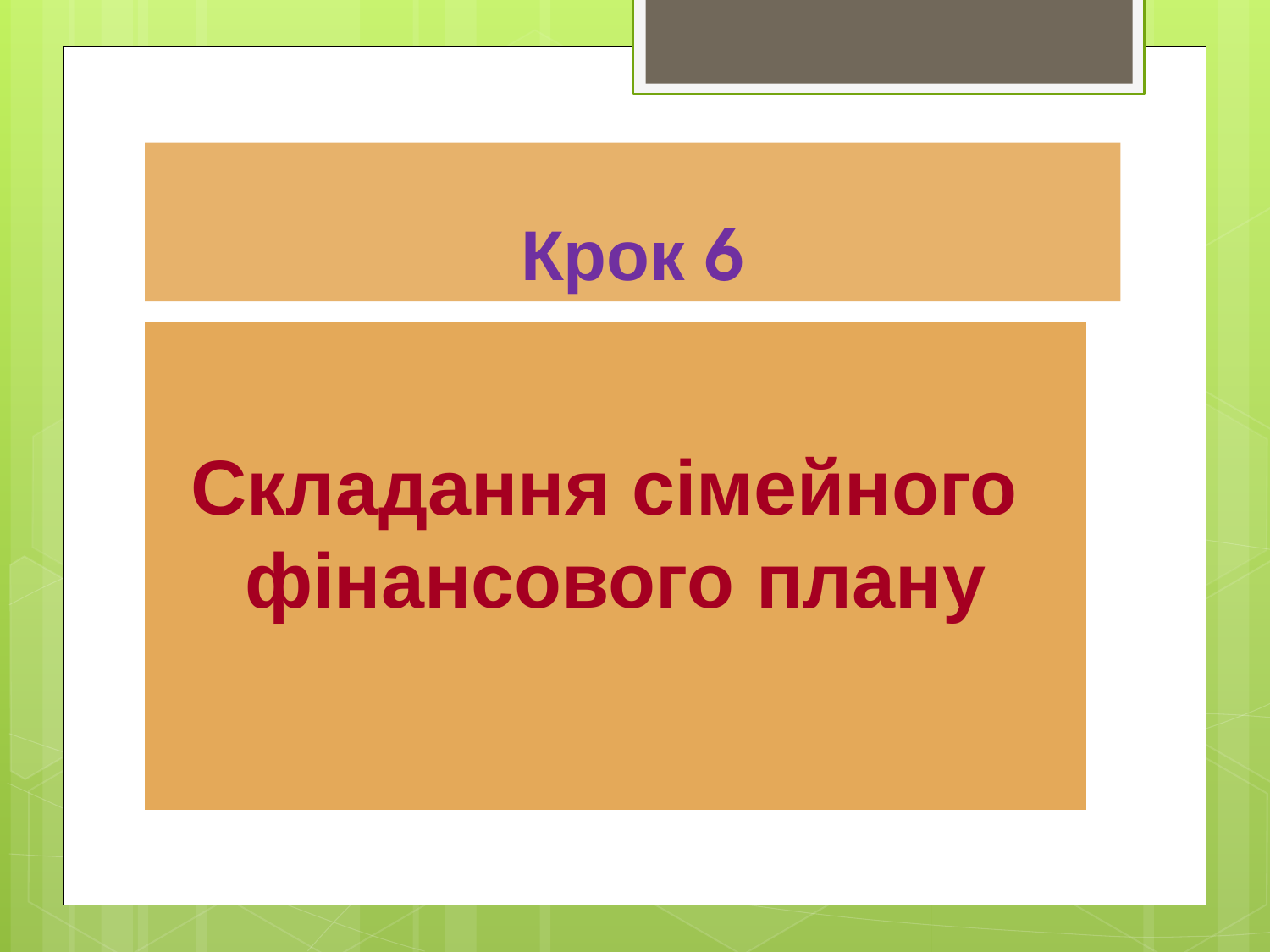

# Крок 6

Складання сімейного  фінансового плану